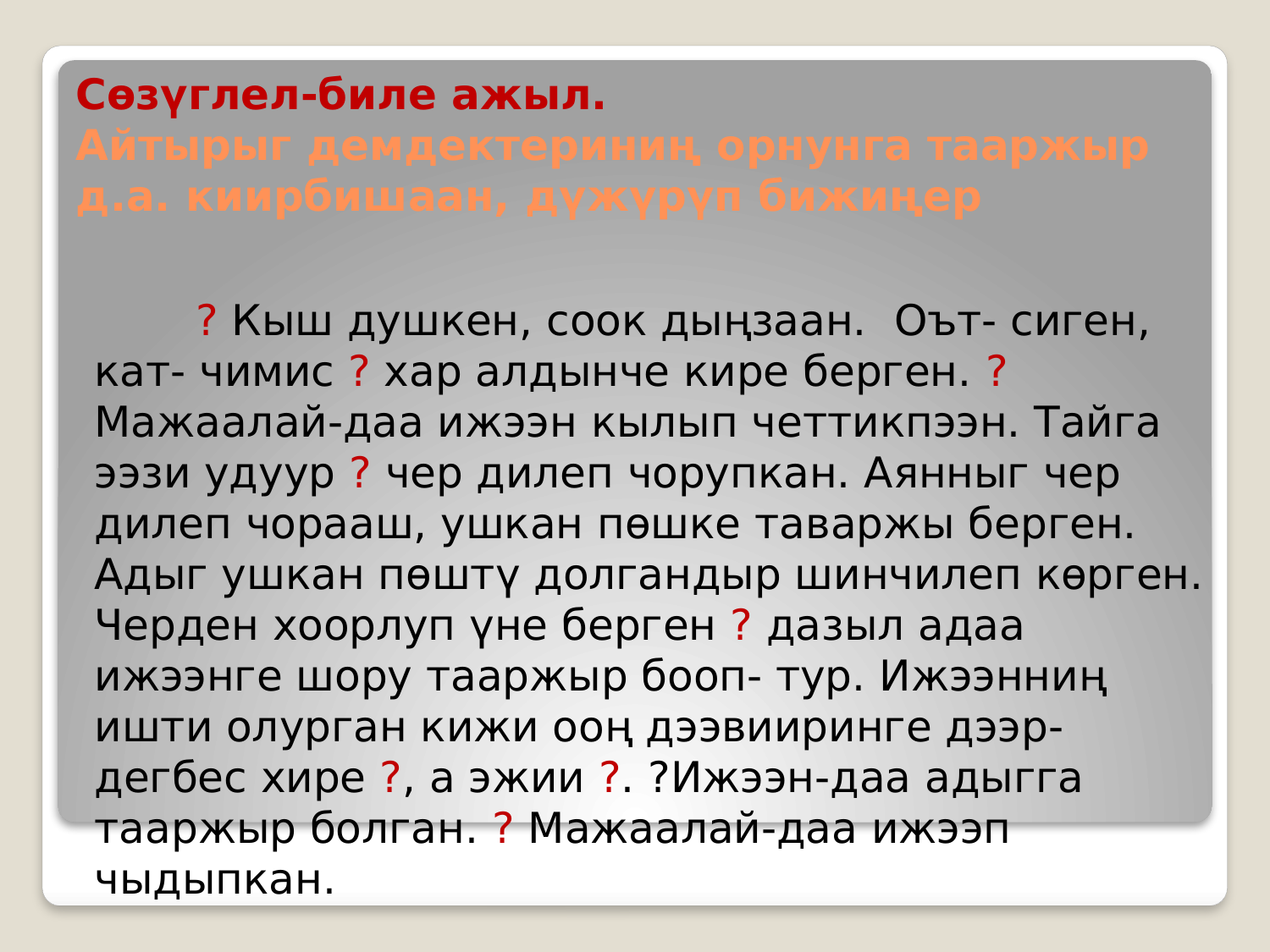

# Сөзүглел-биле ажыл. Айтырыг демдектериниң орнунга тааржыр д.а. киирбишаан, дүжүрүп бижиңер

          ? Кыш душкен, соок дыңзаан.  Оът- сиген, кат- чимис ? хар алдынче кире берген. ? Мажаалай-даа ижээн кылып четтикпээн. Тайга ээзи удуур ? чер дилеп чорупкан. Аянныг чер дилеп чорааш, ушкан пөшке таваржы берген. Адыг ушкан пөштү долгандыр шинчилеп көрген. Черден хоорлуп үне берген ? дазыл адаа ижээнге шору тааржыр бооп- тур. Ижээнниң ишти олурган кижи ооң дээвииринге дээр- дегбес хире ?, а эжии ?. ?Ижээн-даа адыгга тааржыр болган. ? Мажаалай-даа ижээп чыдыпкан.